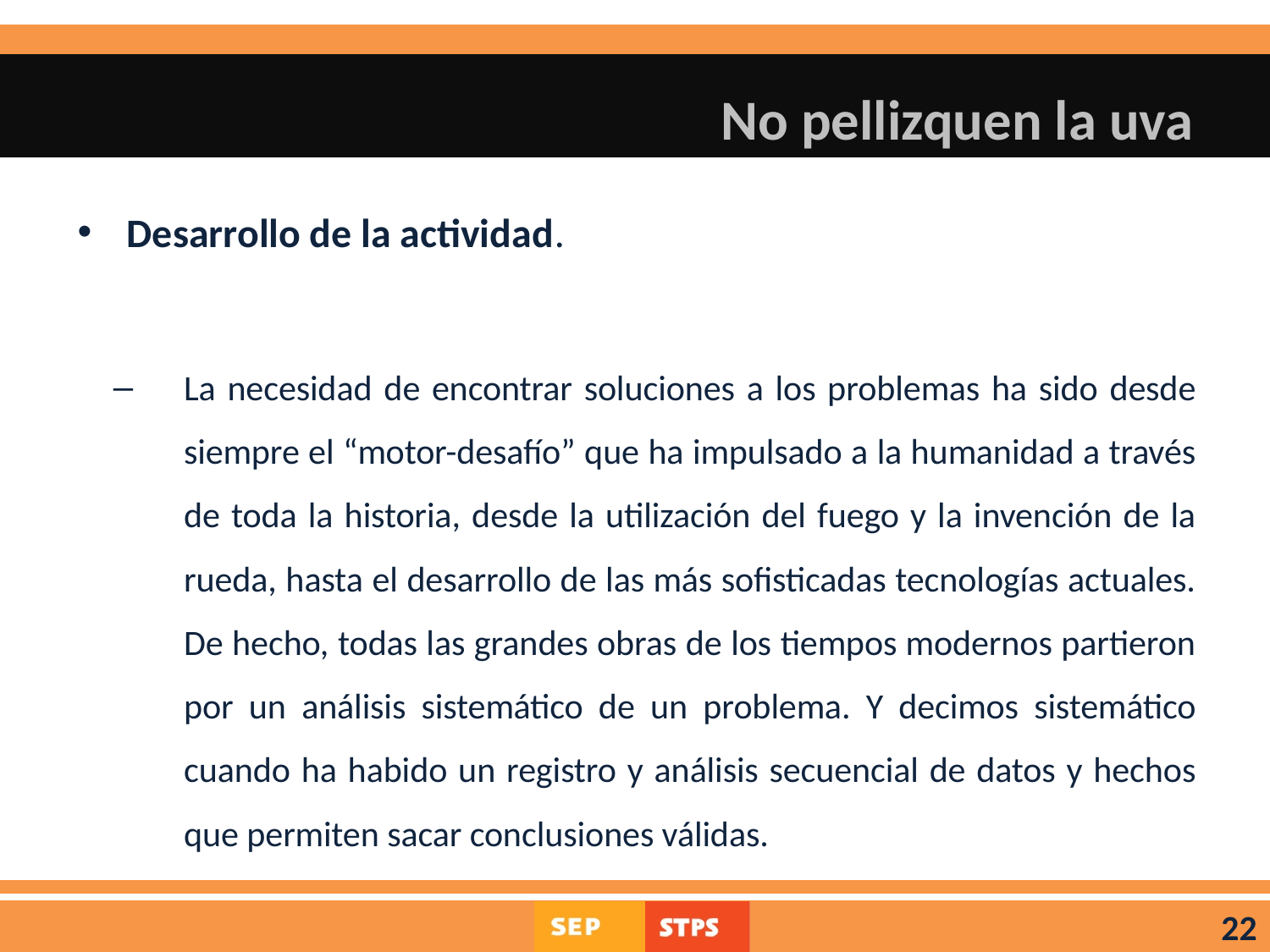

# No pellizquen la uva
Desarrollo de la actividad.

La necesidad de encontrar soluciones a los problemas ha sido desde siempre el “motor-desafío” que ha impulsado a la humanidad a través de toda la historia, desde la utilización del fuego y la invención de la rueda, hasta el desarrollo de las más sofisticadas tecnologías actuales. De hecho, todas las grandes obras de los tiempos modernos partieron por un análisis sistemático de un problema. Y decimos sistemático cuando ha habido un registro y análisis secuencial de datos y hechos que permiten sacar conclusiones válidas.
22